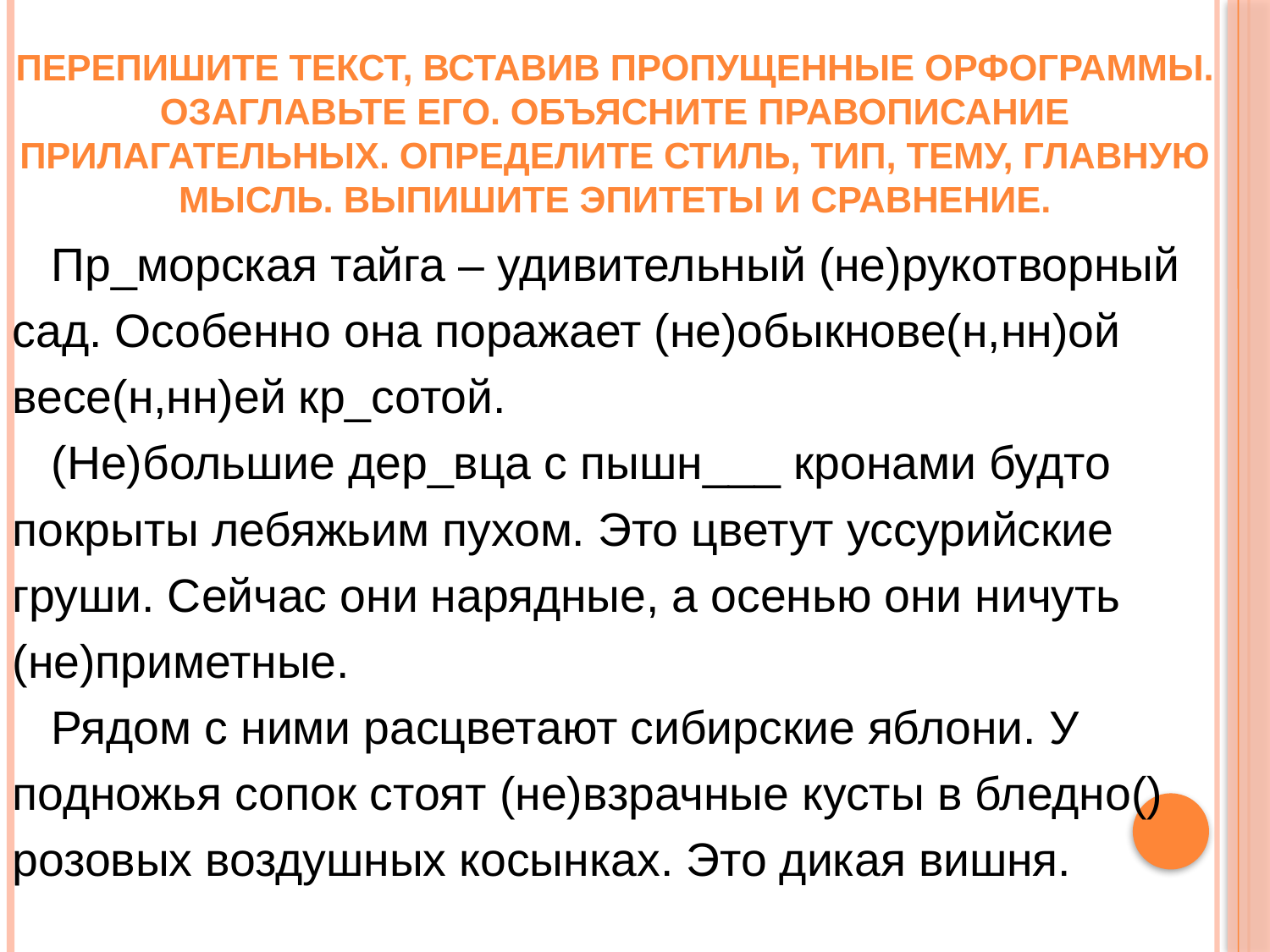

# Перепишите текст, вставив пропущенные орфограммы. Озаглавьте его. Объясните правописание прилагательных. Определите стиль, тип, тему, главную мысль. Выпишите эпитеты и сравнение.
	Пр_морская тайга – удивительный (не)рукотворный
сад. Особенно она поражает (не)обыкнове(н,нн)ой
весе(н,нн)ей кр_сотой.
	(Не)большие дер_вца с пышн___ кронами будто
покрыты лебяжьим пухом. Это цветут уссурийские
груши. Сейчас они нарядные, а осенью они ничуть
(не)приметные.
	Рядом с ними расцветают сибирские яблони. У
подножья сопок стоят (не)взрачные кусты в бледно()
розовых воздушных косынках. Это дикая вишня.